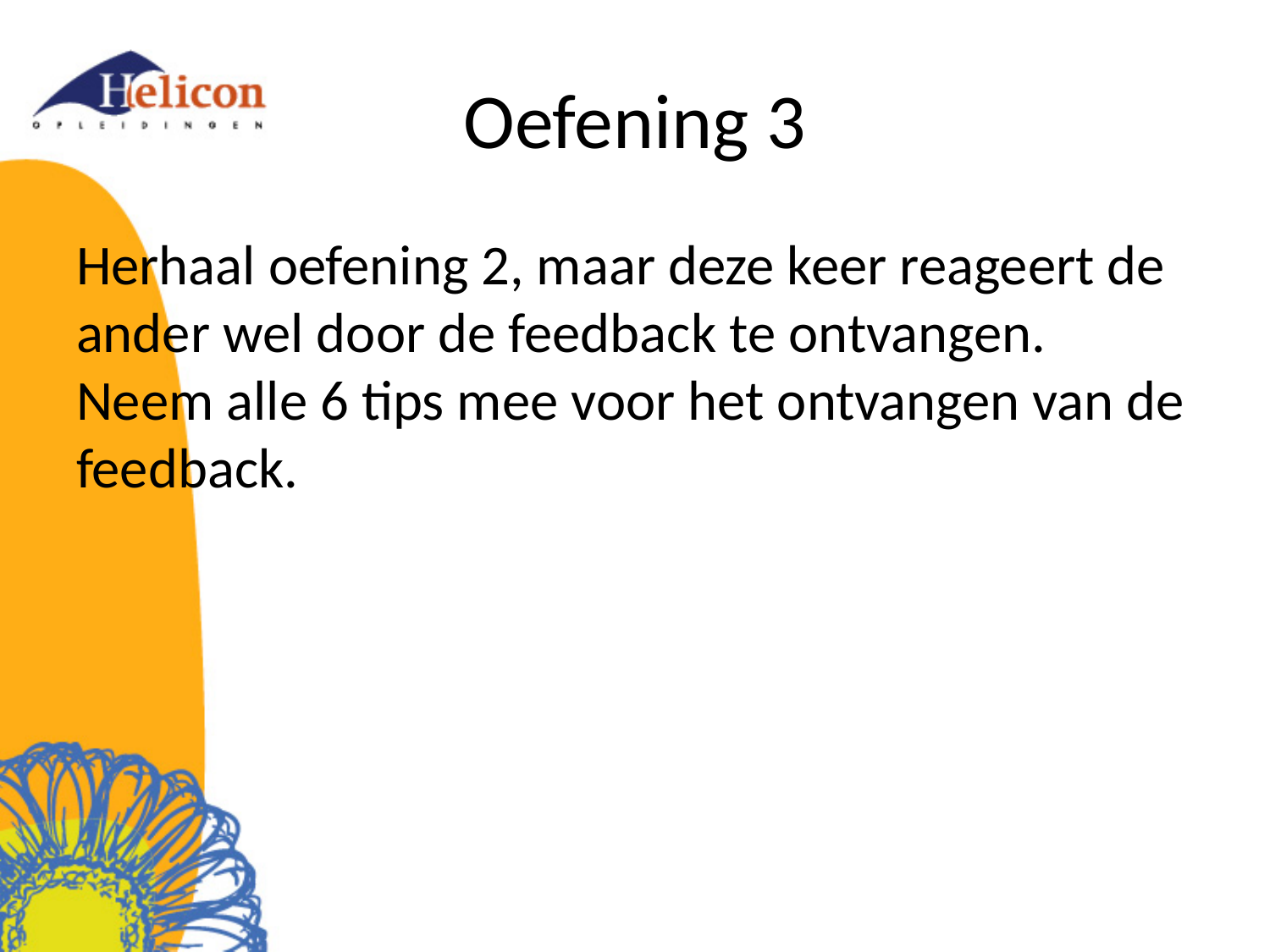

# Oefening 3
Herhaal oefening 2, maar deze keer reageert de ander wel door de feedback te ontvangen. Neem alle 6 tips mee voor het ontvangen van de feedback.